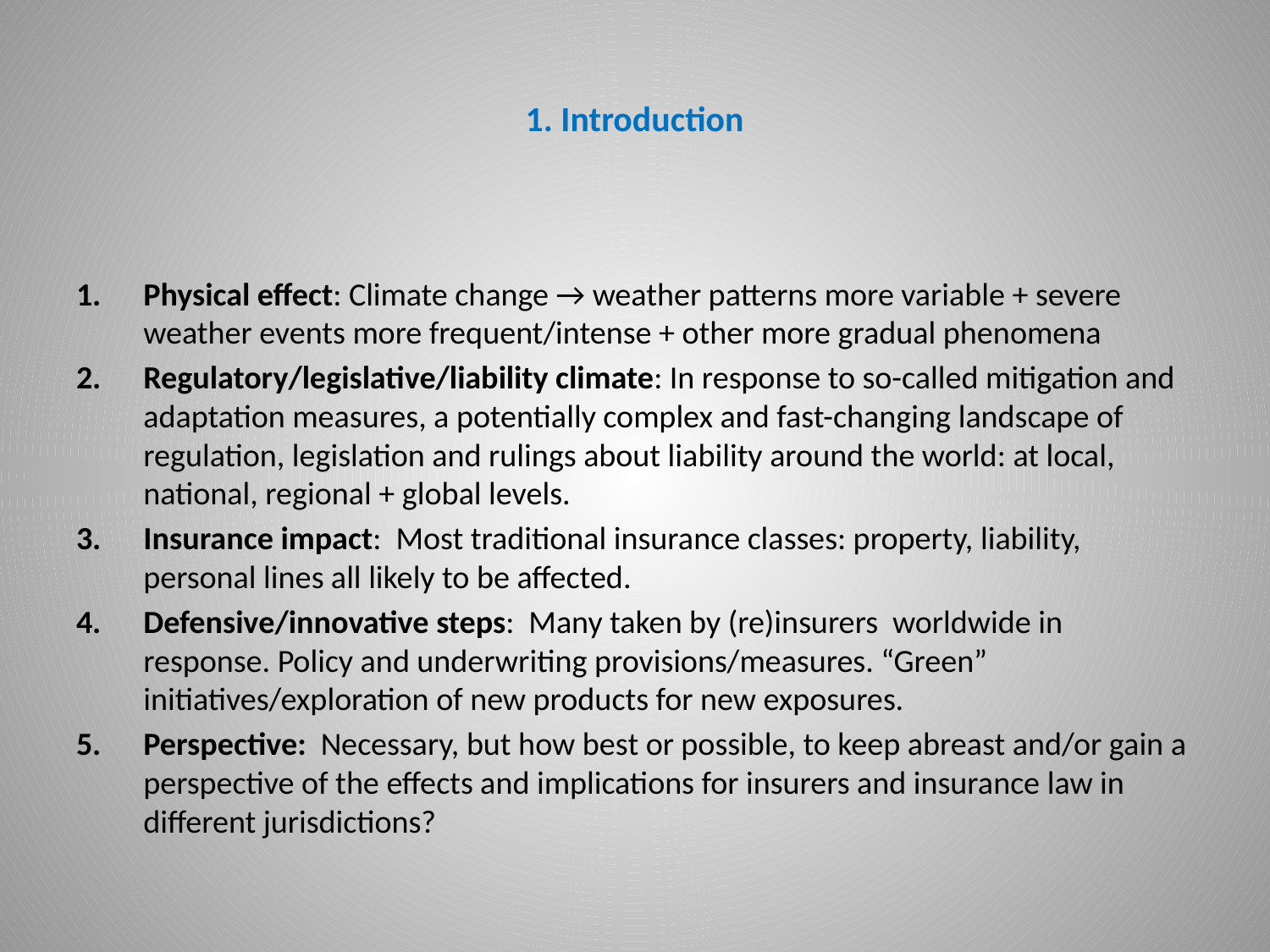

# 1. Introduction

Physical effect: Climate change → weather patterns more variable + severe weather events more frequent/intense + other more gradual phenomena
Regulatory/legislative/liability climate: In response to so-called mitigation and adaptation measures, a potentially complex and fast-changing landscape of regulation, legislation and rulings about liability around the world: at local, national, regional + global levels.
Insurance impact:  Most traditional insurance classes: property, liability, personal lines all likely to be affected.
Defensive/innovative steps:  Many taken by (re)insurers  worldwide in response. Policy and underwriting provisions/measures. “Green” initiatives/exploration of new products for new exposures.
Perspective:  Necessary, but how best or possible, to keep abreast and/or gain a perspective of the effects and implications for insurers and insurance law in different jurisdictions?